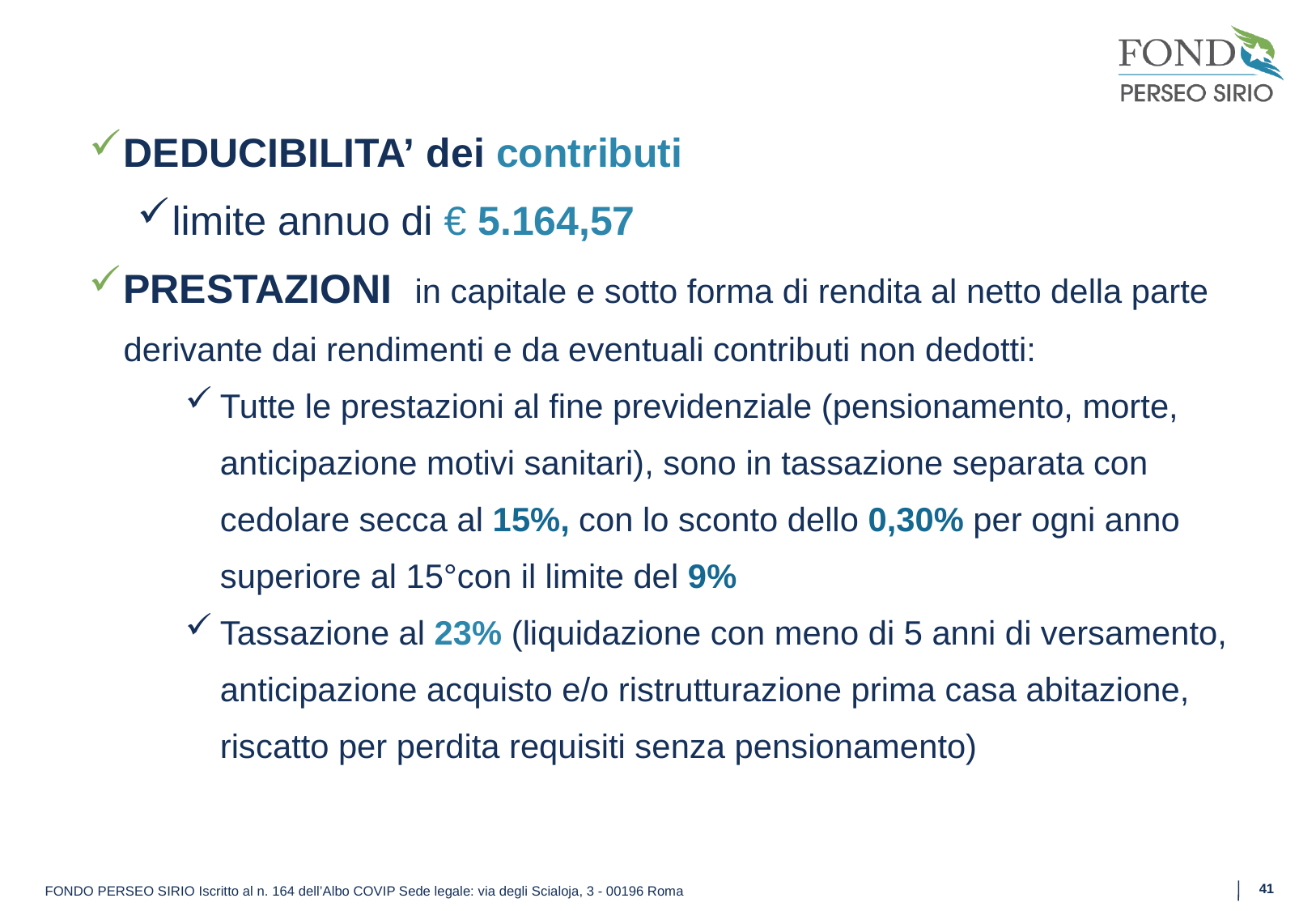

DEDUCIBILITA’ dei contributi
limite annuo di € 5.164,57
PRESTAZIONI  in capitale e sotto forma di rendita al netto della parte derivante dai rendimenti e da eventuali contributi non dedotti:
Tutte le prestazioni al fine previdenziale (pensionamento, morte, anticipazione motivi sanitari), sono in tassazione separata con cedolare secca al 15%, con lo sconto dello 0,30% per ogni anno superiore al 15°con il limite del 9%
Tassazione al 23% (liquidazione con meno di 5 anni di versamento, anticipazione acquisto e/o ristrutturazione prima casa abitazione, riscatto per perdita requisiti senza pensionamento)
41
FONDO PERSEO SIRIO Iscritto al n. 164 dell’Albo COVIP Sede legale: via degli Scialoja, 3 - 00196 Roma